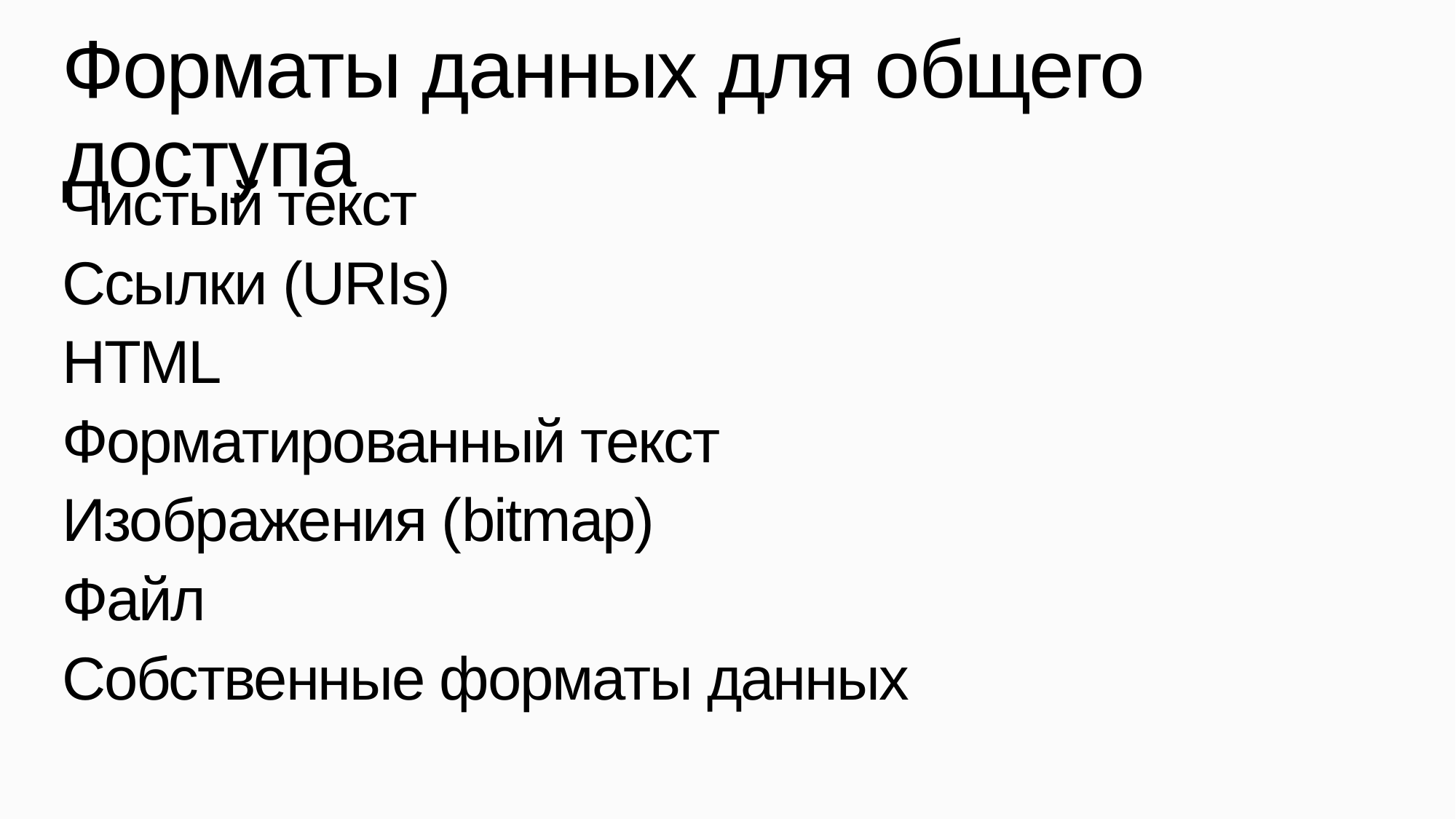

# Форматы данных для общего доступа
Чистый текст
Ссылки (URIs)
HTML
Форматированный текст
Изображения (bitmap)
Файл
Собственные форматы данных